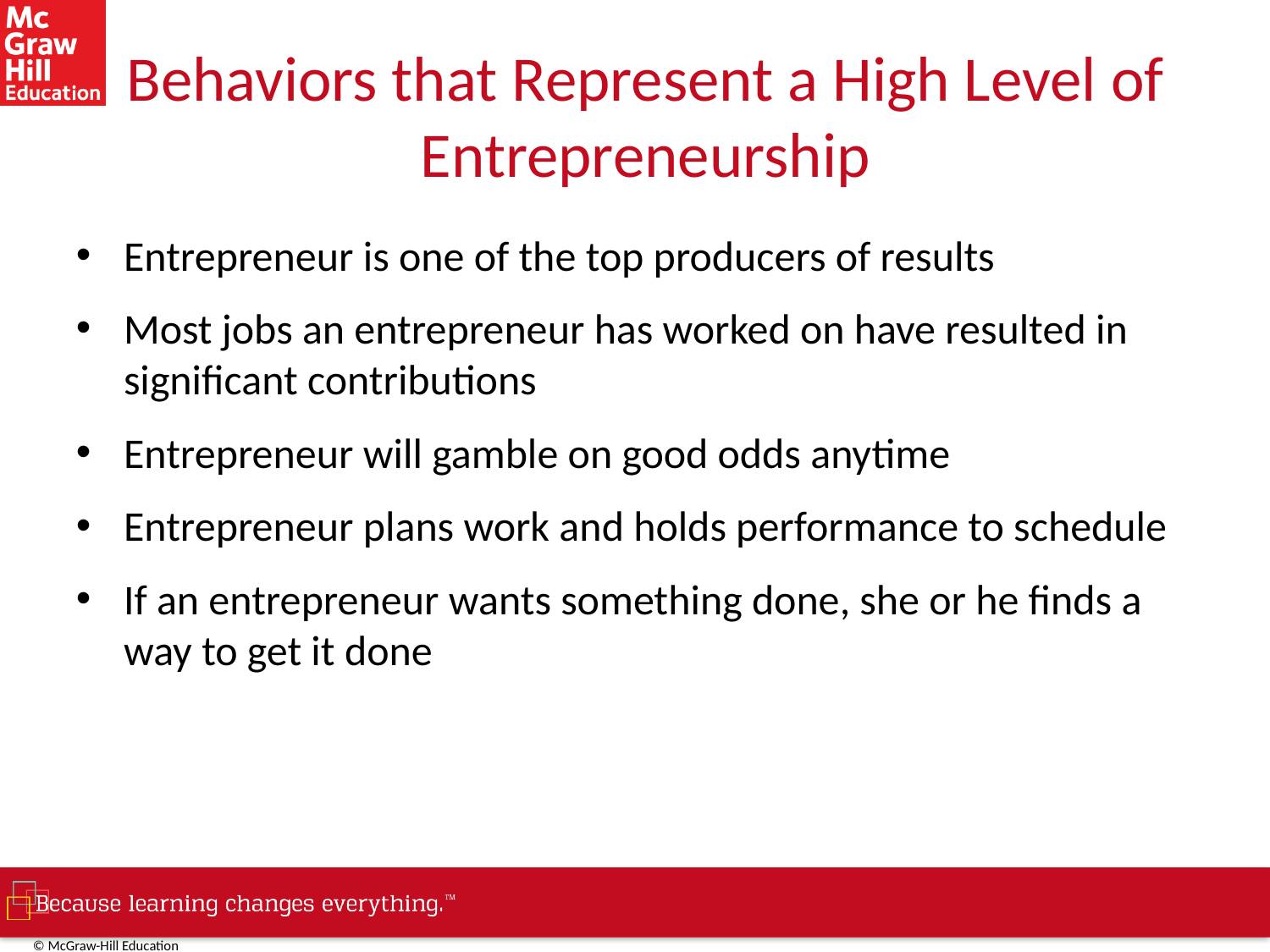

# Behaviors that Represent a High Level of Entrepreneurship
Entrepreneur is one of the top producers of results
Most jobs an entrepreneur has worked on have resulted in significant contributions
Entrepreneur will gamble on good odds anytime
Entrepreneur plans work and holds performance to schedule
If an entrepreneur wants something done, she or he finds a way to get it done